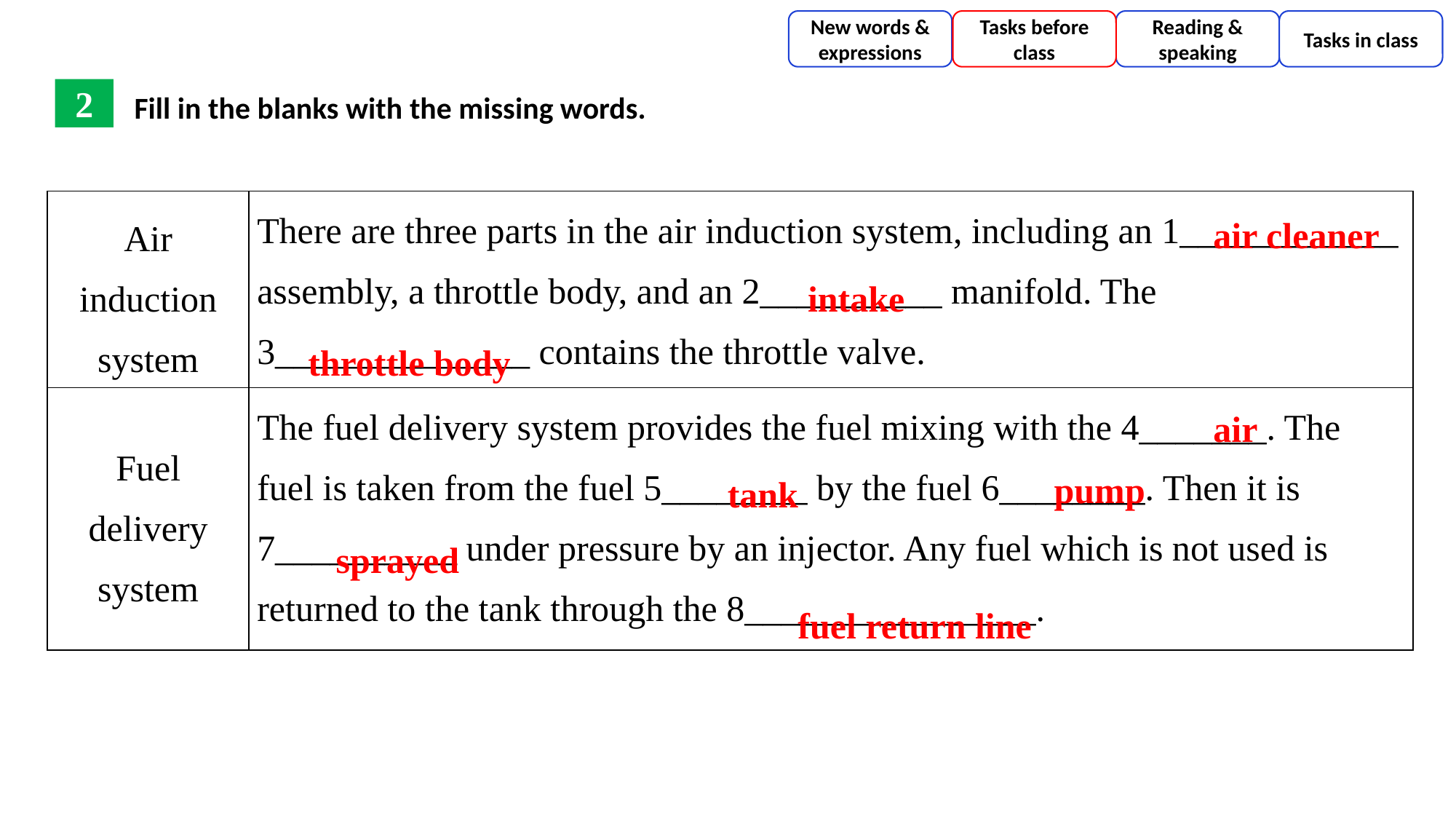

New words & expressions
Tasks before class
Reading & speaking
Tasks in class
Fill in the blanks with the missing words.

2
| Air induction system | There are three parts in the air induction system, including an 1\_\_\_\_\_\_\_\_\_\_\_\_ assembly, a throttle body, and an 2\_\_\_\_\_\_\_\_\_\_ manifold. The 3\_\_\_\_\_\_\_\_\_\_\_\_\_\_ contains the throttle valve. |
| --- | --- |
| Fuel delivery system | The fuel delivery system provides the fuel mixing with the 4\_\_\_\_\_\_\_. The fuel is taken from the fuel 5\_\_\_\_\_\_\_\_ by the fuel 6\_\_\_\_\_\_\_\_. Then it is 7\_\_\_\_\_\_\_\_\_\_ under pressure by an injector. Any fuel which is not used is returned to the tank through the 8\_\_\_\_\_\_\_\_\_\_\_\_\_\_\_\_. |
air cleaner
intake
throttle body
air
pump
tank
sprayed
fuel return line